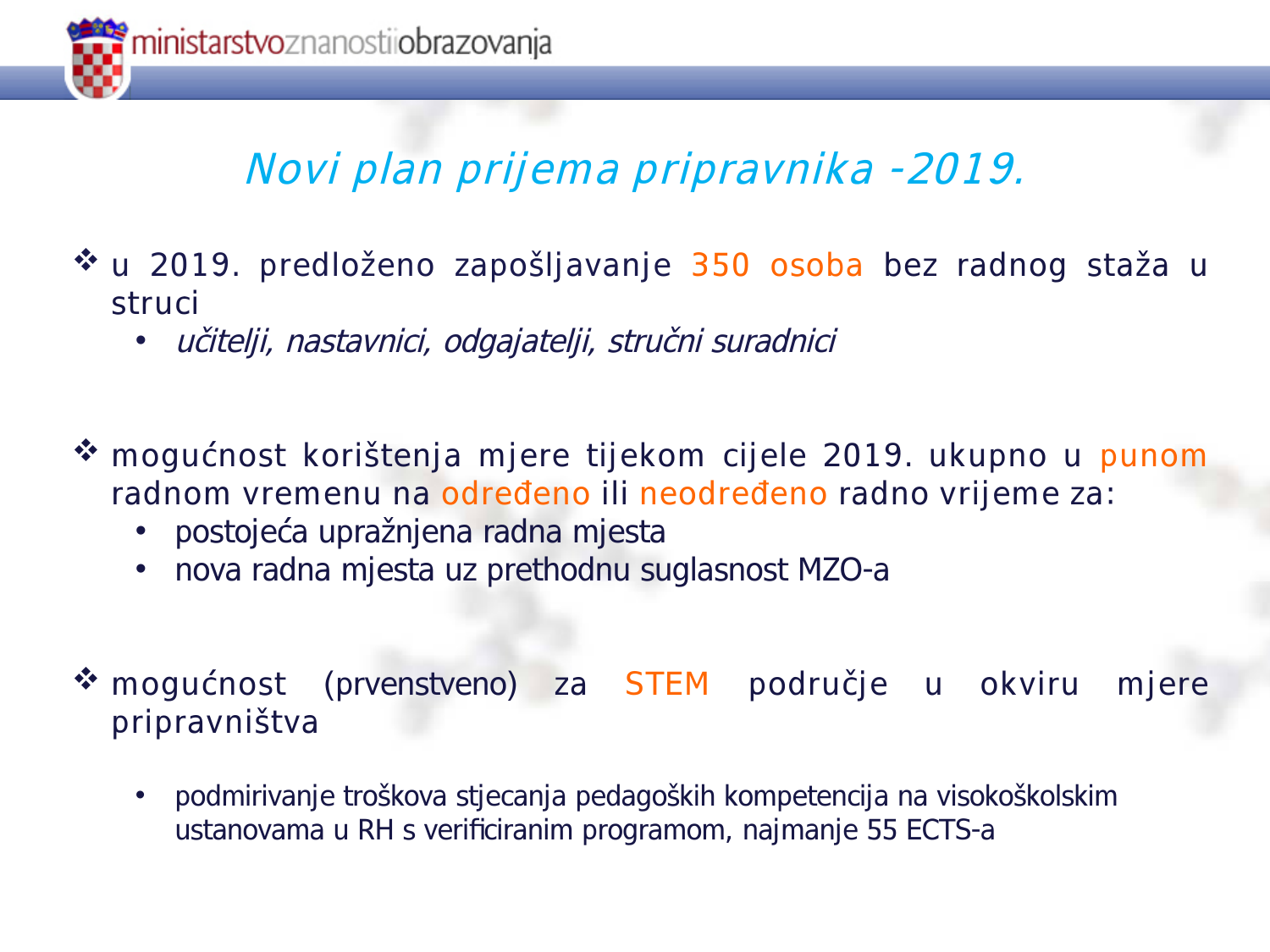

Novi plan prijema pripravnika -2019.
u 2019. predloženo zapošljavanje 350 osoba bez radnog staža u struci
učitelji, nastavnici, odgajatelji, stručni suradnici

mogućnost korištenja mjere tijekom cijele 2019. ukupno u punom radnom vremenu na određeno ili neodređeno radno vrijeme za:
postojeća upražnjena radna mjesta
nova radna mjesta uz prethodnu suglasnost MZO-a

mogućnost (prvenstveno) za STEM područje u okviru mjere pripravništva

podmirivanje troškova stjecanja pedagoških kompetencija na visokoškolskim ustanovama u RH s verificiranim programom, najmanje 55 ECTS-a